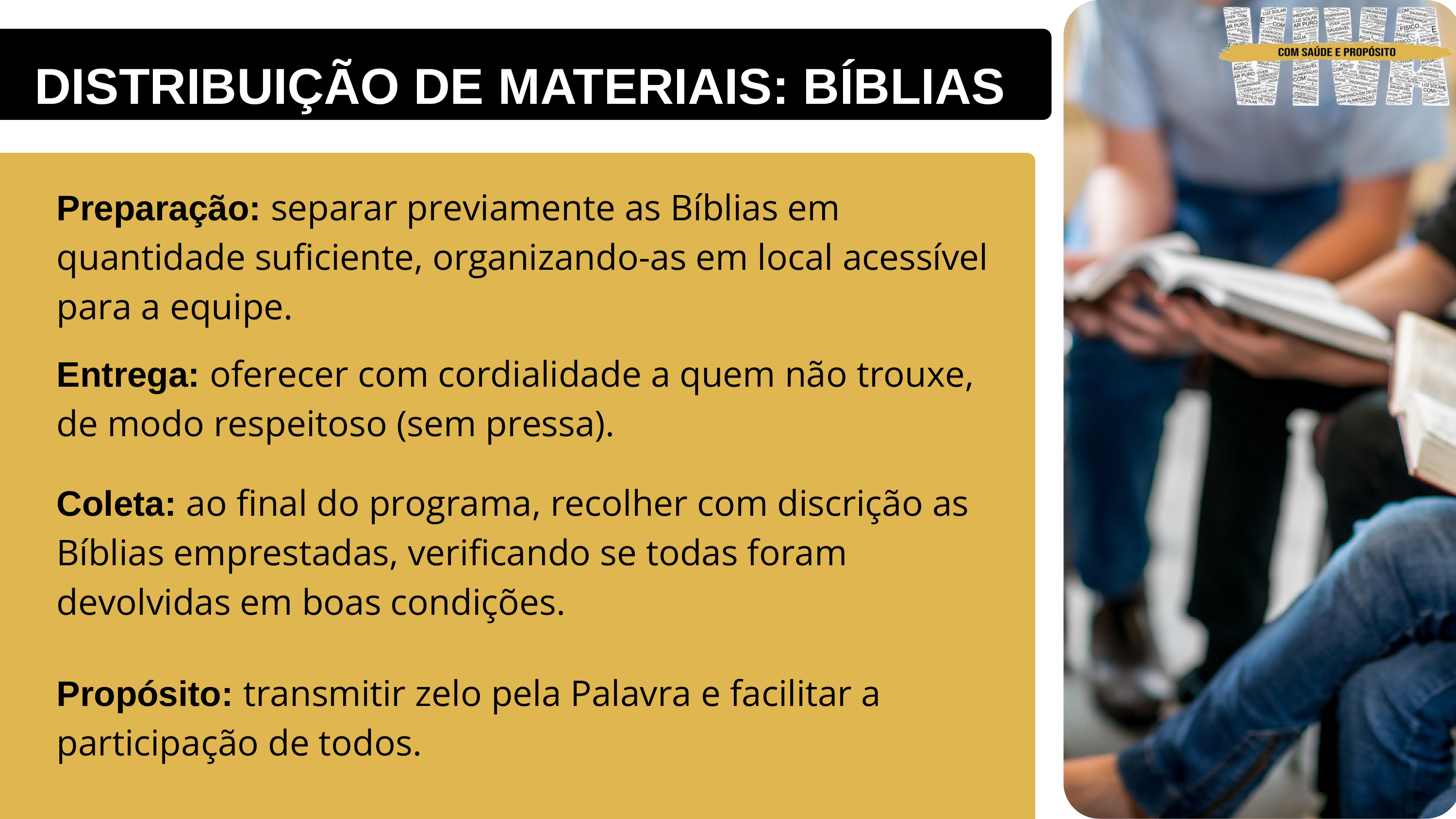

DISTRIBUIÇÃO DE MATERIAIS: BÍBLIAS

Preparação: separar previamente as Bíblias em quantidade suficiente, organizando-as em local acessível para a equipe.

Entrega: oferecer com cordialidade a quem não trouxe, de modo respeitoso (sem pressa).
Coleta: ao final do programa, recolher com discrição as Bíblias emprestadas, verificando se todas foram devolvidas em boas condições.

Propósito: transmitir zelo pela Palavra e facilitar a participação de todos.